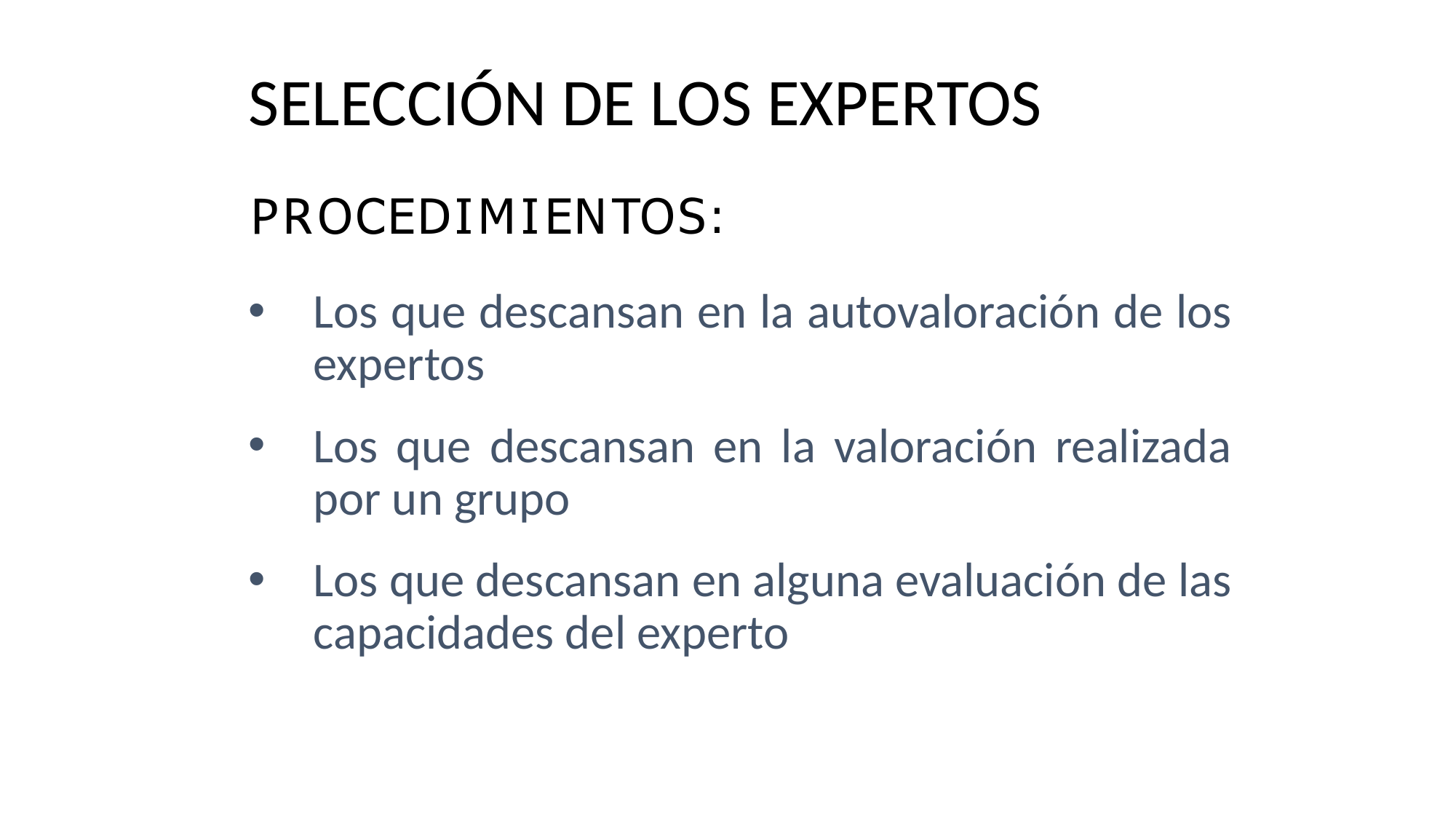

# SELECCIÓN DE LOS EXPERTOS
PROCEDIMIENTOS:
Los que descansan en la autovaloración de los expertos
Los que descansan en la valoración realizada por un grupo
Los que descansan en alguna evaluación de las capacidades del experto